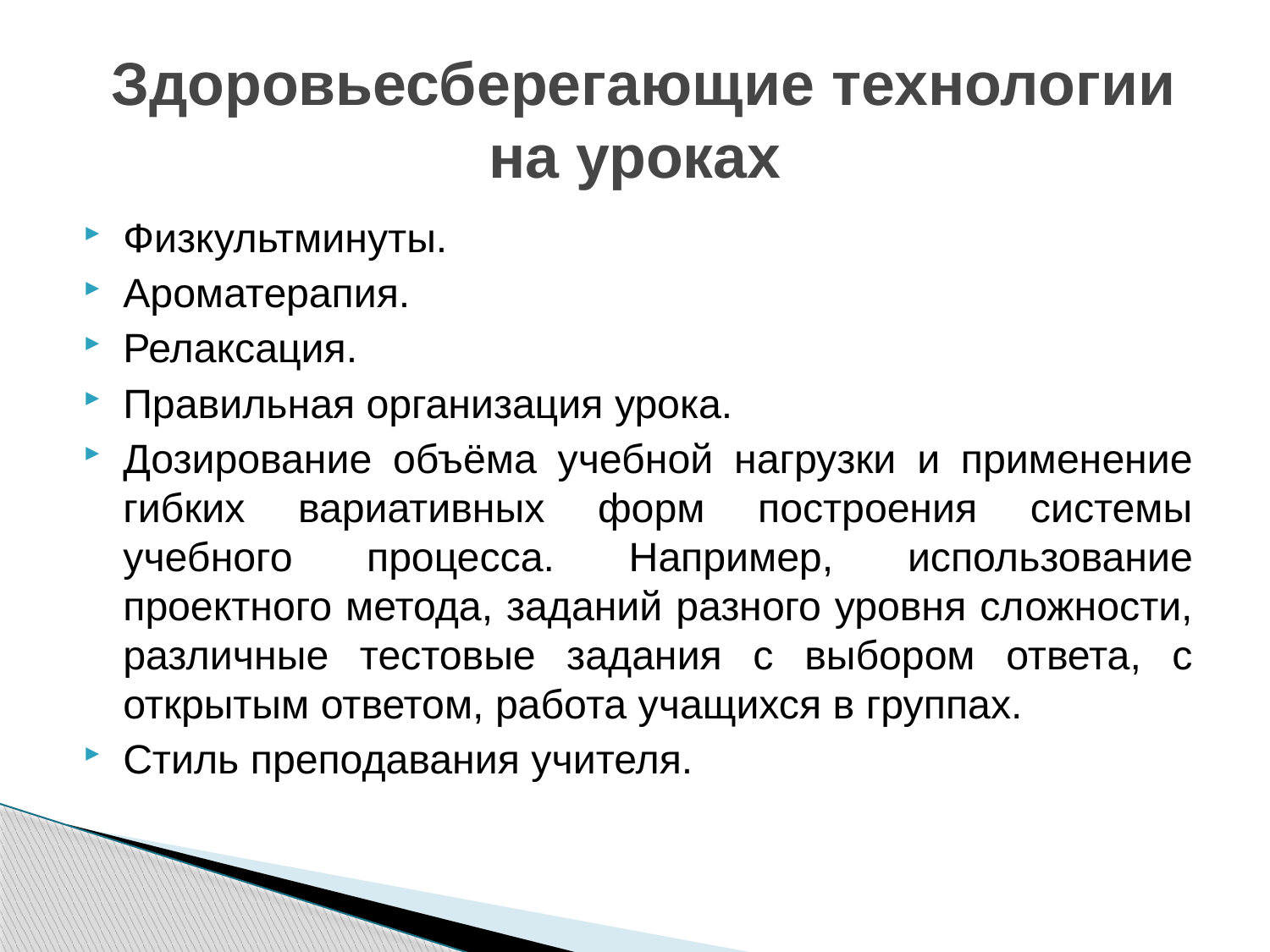

# Здоровьесберегающие технологии на уроках
Физкультминуты.
Ароматерапия.
Релаксация.
Правильная организация урока.
Дозирование объёма учебной нагрузки и применение гибких вариативных форм построения системы учебного процесса. Например, использование проектного метода, заданий разного уровня сложности, различные тестовые задания с выбором ответа, с открытым ответом, работа учащихся в группах.
Стиль преподавания учителя.